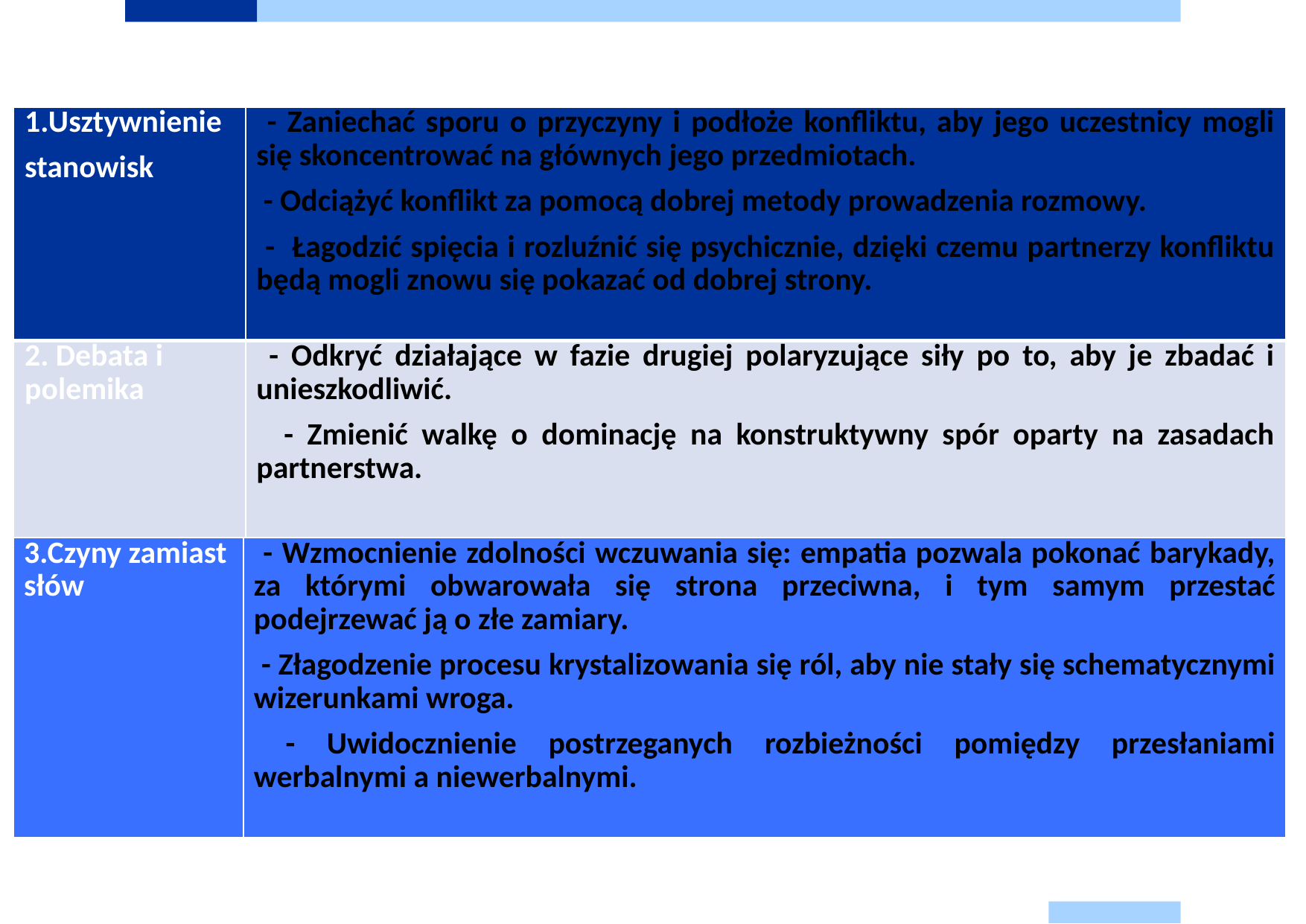

| 1.Usztywnienie stanowisk | - Zaniechać sporu o przyczyny i podłoże konfliktu, aby jego uczestnicy mogli się skoncentrować na głównych jego przedmiotach. - Odciążyć konflikt za pomocą dobrej metody prowadzenia rozmowy. - Łagodzić spięcia i rozluźnić się psychicznie, dzięki czemu partnerzy konfliktu będą mogli znowu się pokazać od dobrej strony. |
| --- | --- |
| 2. Debata i polemika | - Odkryć działające w fazie drugiej polaryzujące siły po to, aby je zbadać i unieszkodliwić. - Zmienić walkę o dominację na konstruktywny spór oparty na zasadach partnerstwa. |
| 3.Czyny zamiast słów | - Wzmocnienie zdolności wczuwania się: empatia pozwala pokonać barykady, za którymi obwarowała się strona przeciwna, i tym samym przestać podejrzewać ją o złe zamiary. - Złagodzenie procesu krystalizowania się ról, aby nie stały się schematycznymi wizerunkami wroga. - Uwidocznienie postrzeganych rozbieżności pomiędzy przesłaniami werbalnymi a niewerbalnymi. |
| --- | --- |